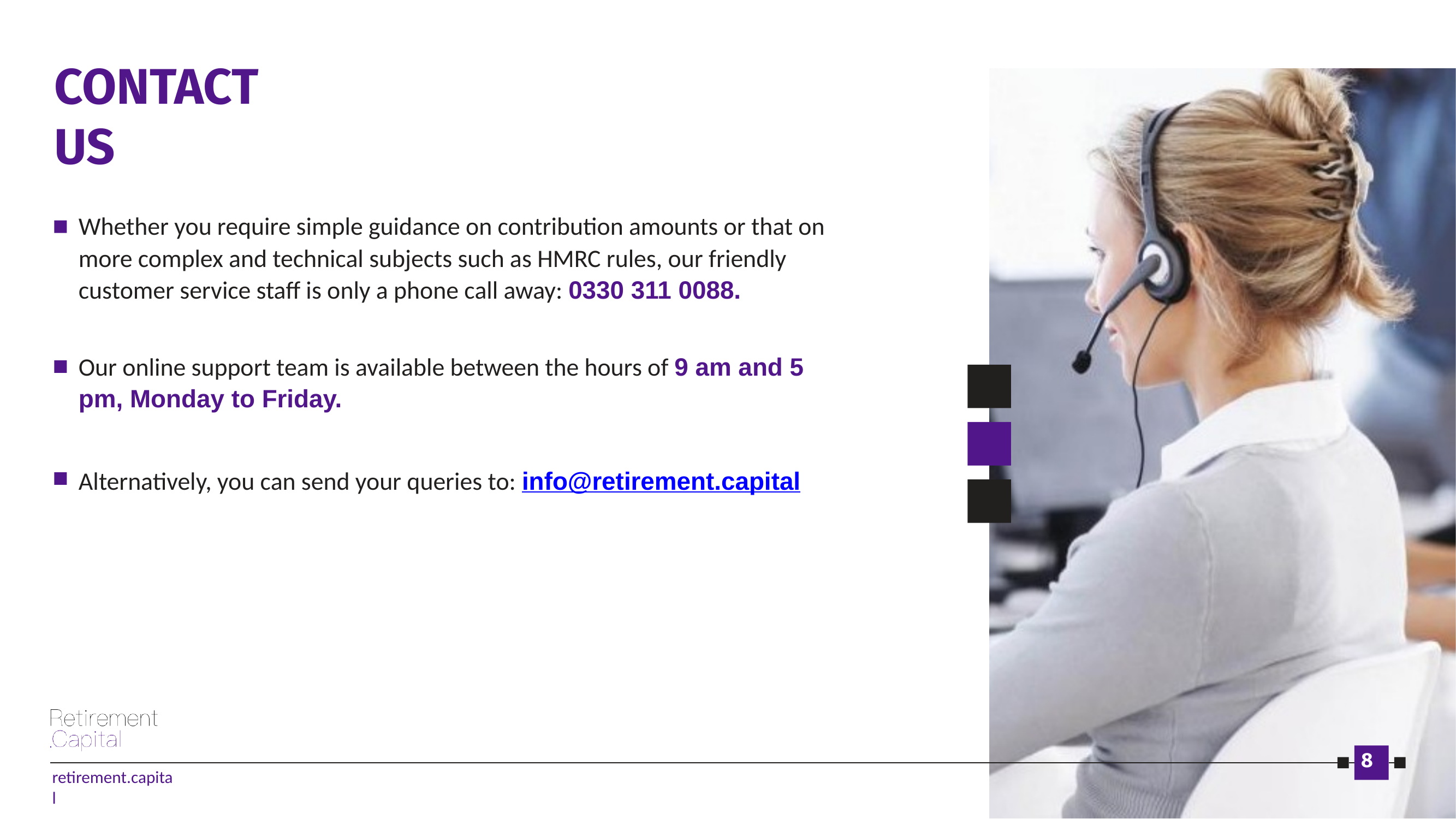

# CONTACT US

Whether you require simple guidance on contribution amounts or that on more complex and technical subjects such as HMRC rules, our friendly customer service staff is only a phone call away: 0330 311 0088.

Our online support team is available between the hours of 9 am and 5 pm, Monday to Friday.

Alternatively, you can send your queries to: info@retirement.capital

8

retirement.capital